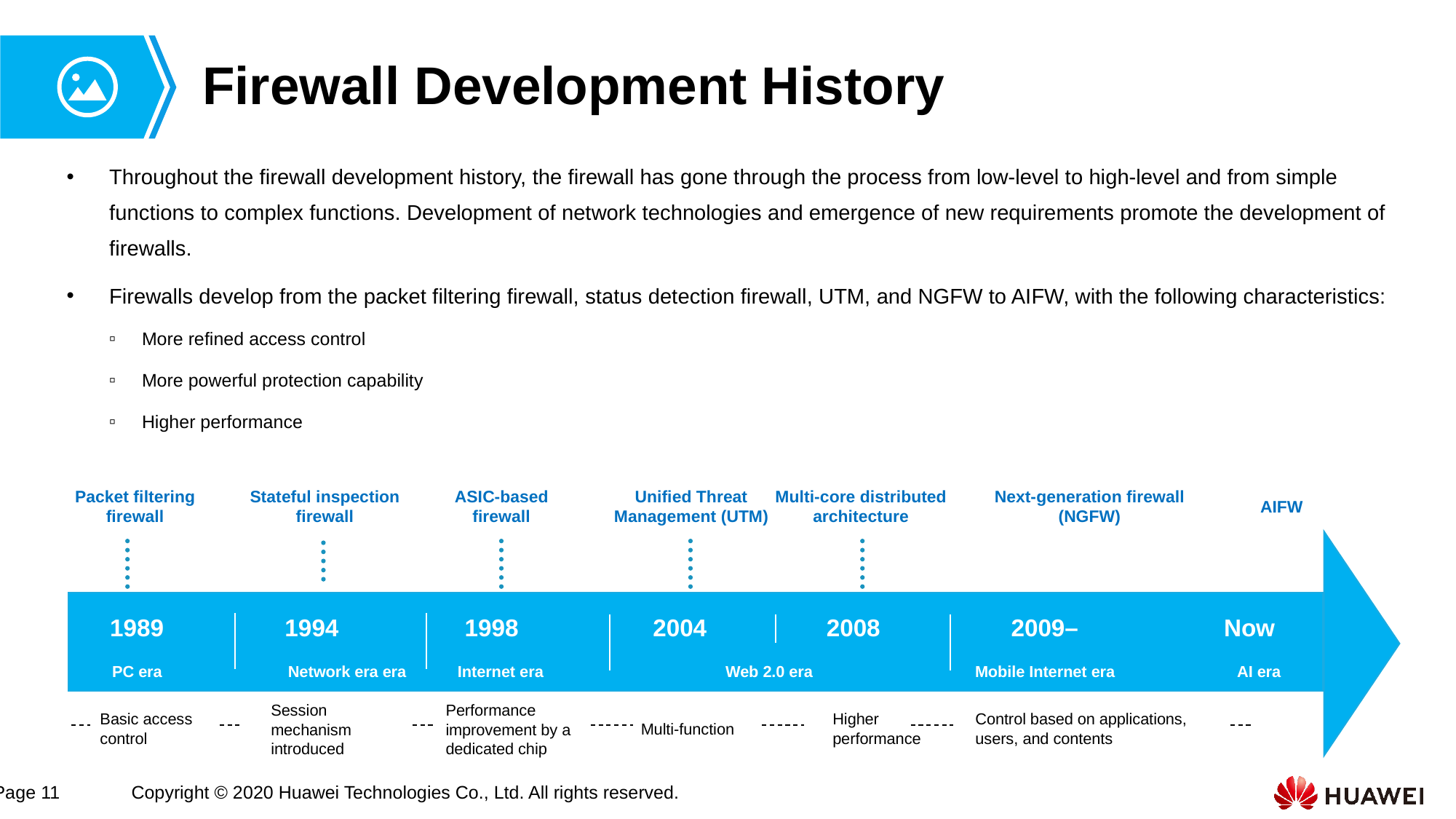

# Firewall Development History
Throughout the firewall development history, the firewall has gone through the process from low-level to high-level and from simple functions to complex functions. Development of network technologies and emergence of new requirements promote the development of firewalls.
Firewalls develop from the packet filtering firewall, status detection firewall, UTM, and NGFW to AIFW, with the following characteristics:
More refined access control
More powerful protection capability
Higher performance
Next-generation firewall (NGFW)
Packet filtering firewall
Stateful inspection firewall
ASIC-based firewall
Unified Threat Management (UTM)
Multi-core distributed architecture
AIFW

1989
1994
1998
2004
2008
2009–
Now
PC era
Network era era
Internet era
Web 2.0 era
Mobile Internet era
AI era
Session mechanism introduced
Performance improvement by a dedicated chip
Basic access control
Higher performance
Control based on applications, users, and contents
Multi-function